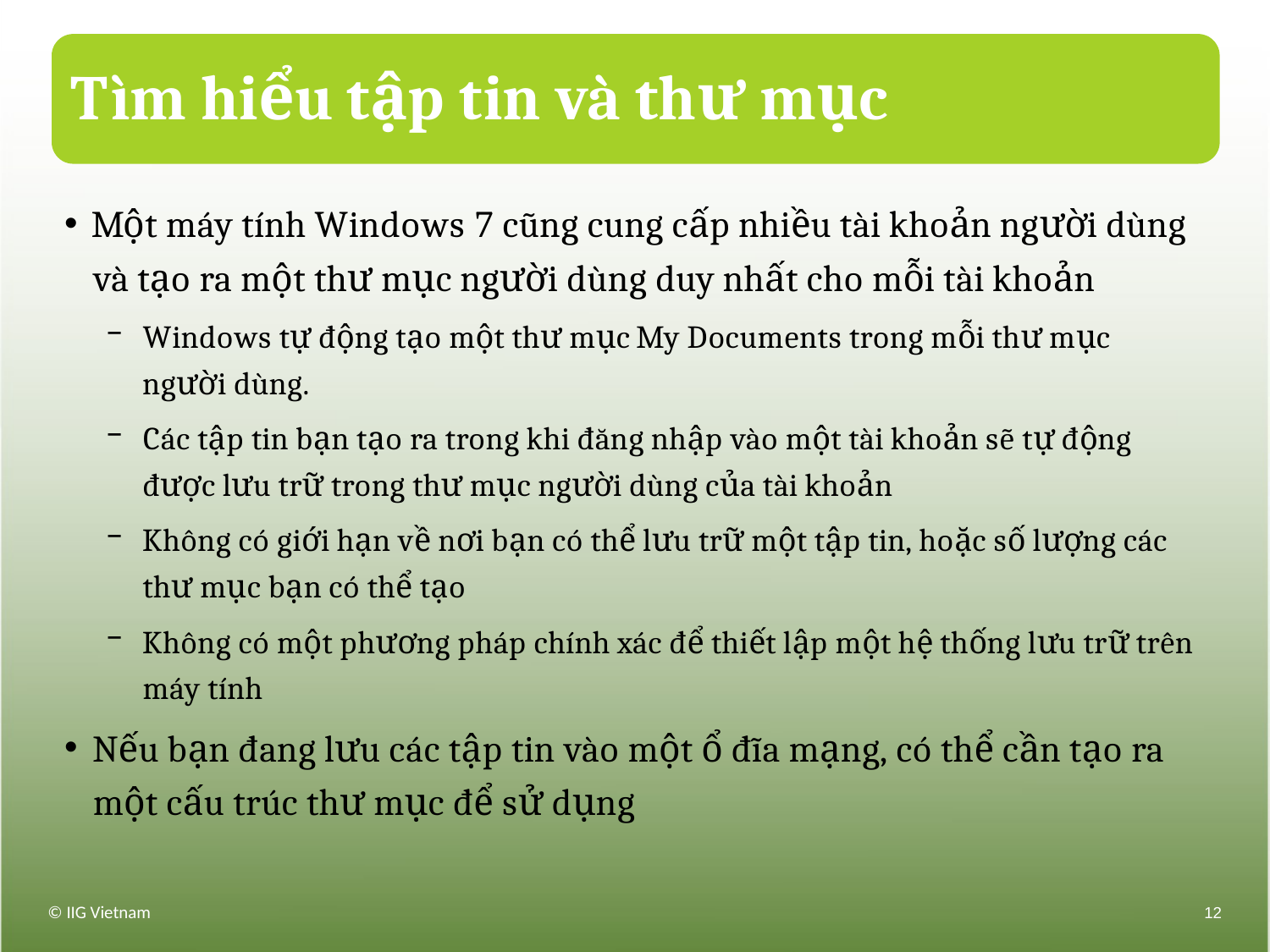

# Tìm hiểu tập tin và thư mục
Một máy tính Windows 7 cũng cung cấp nhiều tài khoản người dùng và tạo ra một thư mục người dùng duy nhất cho mỗi tài khoản
Windows tự động tạo một thư mục My Documents trong mỗi thư mục người dùng.
Các tập tin bạn tạo ra trong khi đăng nhập vào một tài khoản sẽ tự động được lưu trữ trong thư mục người dùng của tài khoản
Không có giới hạn về nơi bạn có thể lưu trữ một tập tin, hoặc số lượng các thư mục bạn có thể tạo
Không có một phương pháp chính xác để thiết lập một hệ thống lưu trữ trên máy tính
Nếu bạn đang lưu các tập tin vào một ổ đĩa mạng, có thể cần tạo ra một cấu trúc thư mục để sử dụng
© IIG Vietnam
12